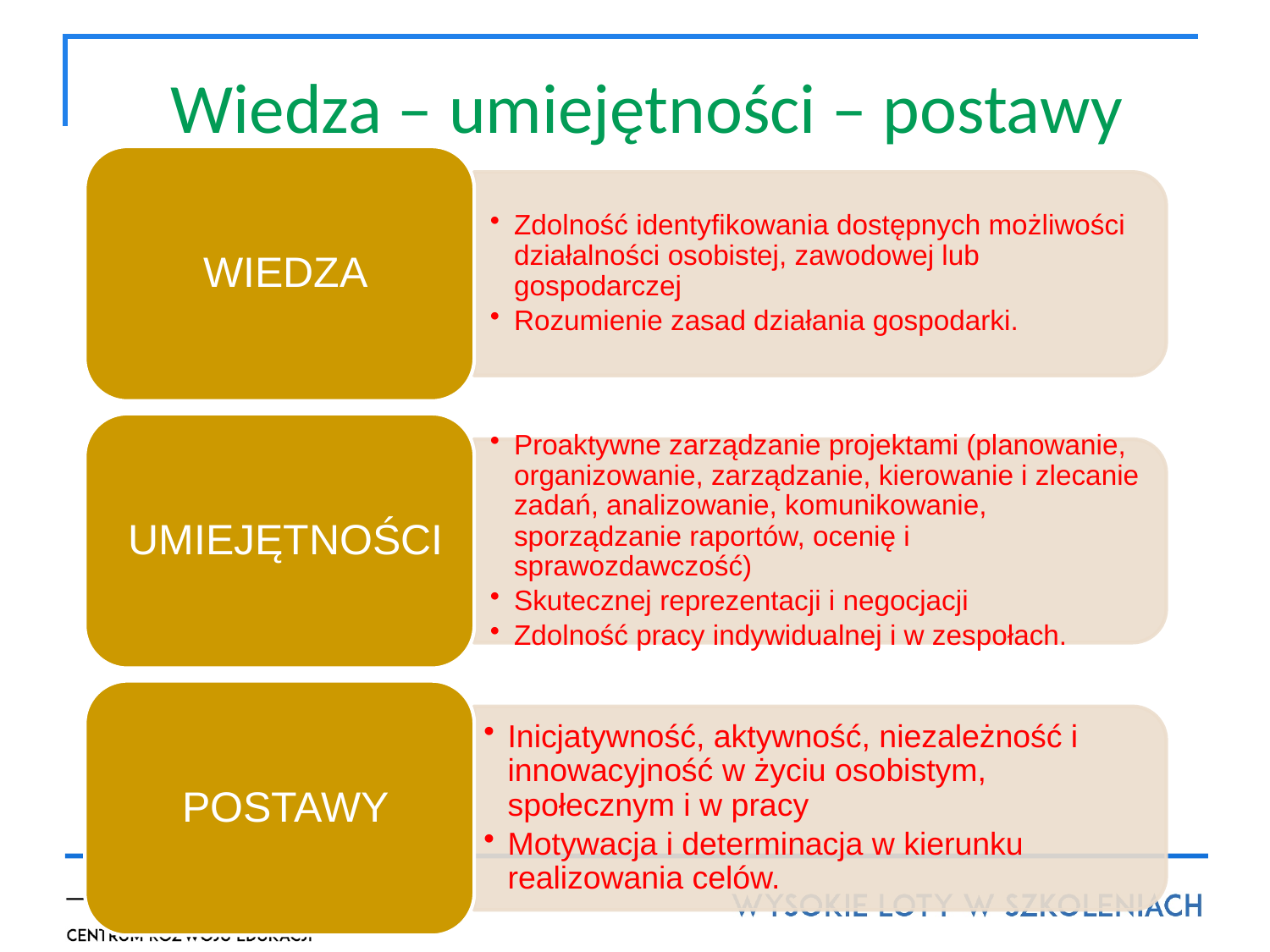

# Wiedza – umiejętności – postawy
Zdolność identyfikowania dostępnych możliwości działalności osobistej, zawodowej lub gospodarczej
Rozumienie zasad działania gospodarki.
WIEDZA
Proaktywne zarządzanie projektami (planowanie, organizowanie, zarządzanie, kierowanie i zlecanie zadań, analizowanie, komunikowanie, sporządzanie raportów, ocenię i sprawozdawczość)
Skutecznej reprezentacji i negocjacji
Zdolność pracy indywidualnej i w zespołach.
UMIEJĘTNOŚCI
Inicjatywność, aktywność, niezależność i innowacyjność w życiu osobistym, społecznym i w pracy
Motywacja i determinacja w kierunku realizowania celów.
POSTAWY